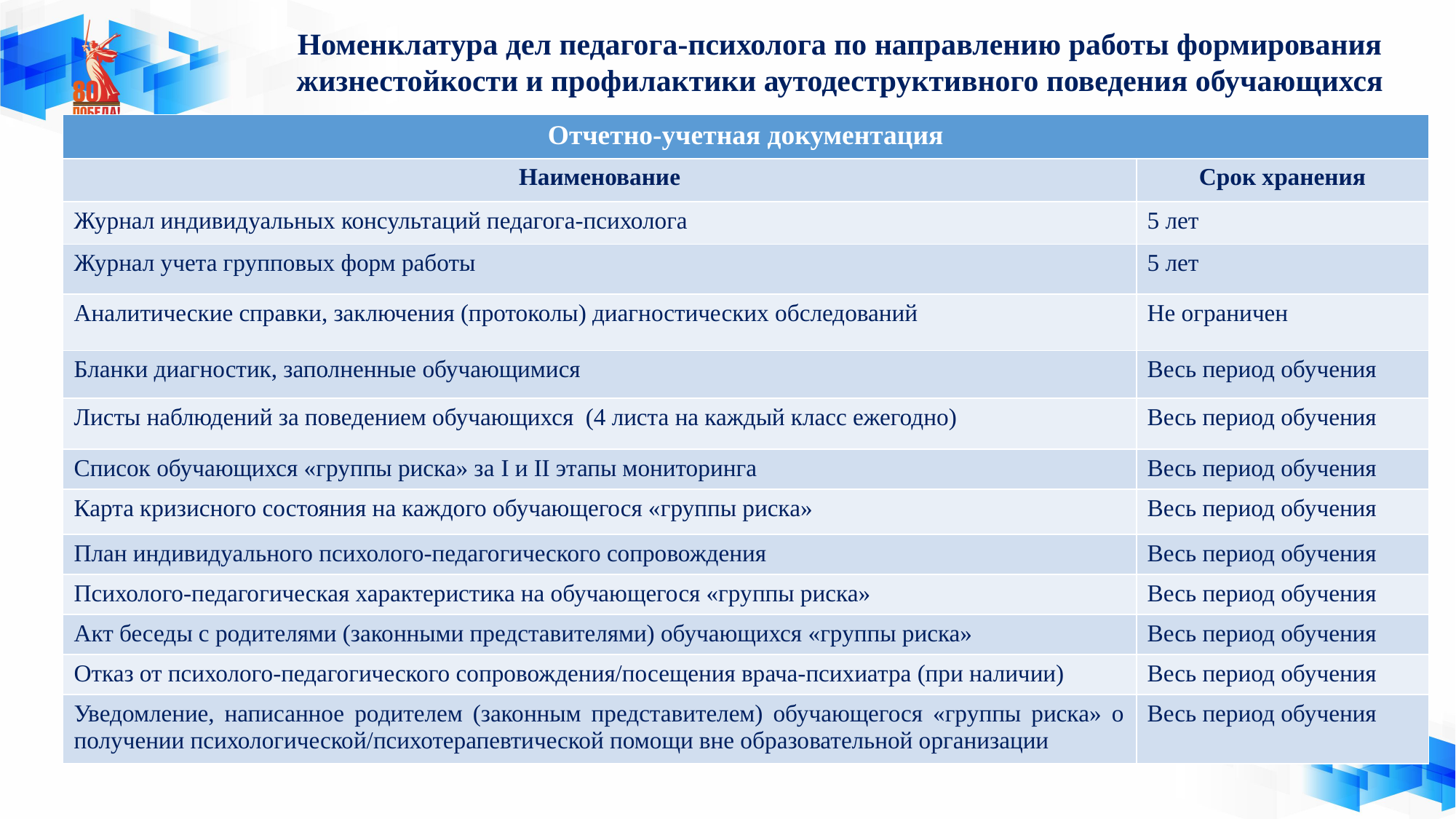

Номенклатура дел педагога-психолога по направлению работы формирования жизнестойкости и профилактики аутодеструктивного поведения обучающихся
| Отчетно-учетная документация |  |
| --- | --- |
| Наименование | Срок хранения |
| Журнал индивидуальных консультаций педагога-психолога | 5 лет |
| Журнал учета групповых форм работы | 5 лет |
| Аналитические справки, заключения (протоколы) диагностических обследований | Не ограничен |
| Бланки диагностик, заполненные обучающимися | Весь период обучения |
| Листы наблюдений за поведением обучающихся (4 листа на каждый класс ежегодно) | Весь период обучения |
| Список обучающихся «группы риска» за I и II этапы мониторинга | Весь период обучения |
| Карта кризисного состояния на каждого обучающегося «группы риска» | Весь период обучения |
| План индивидуального психолого-педагогического сопровождения | Весь период обучения |
| Психолого-педагогическая характеристика на обучающегося «группы риска» | Весь период обучения |
| Акт беседы с родителями (законными представителями) обучающихся «группы риска» | Весь период обучения |
| Отказ от психолого-педагогического сопровождения/посещения врача-психиатра (при наличии) | Весь период обучения |
| Уведомление, написанное родителем (законным представителем) обучающегося «группы риска» о получении психологической/психотерапевтической помощи вне образовательной организации | Весь период обучения |